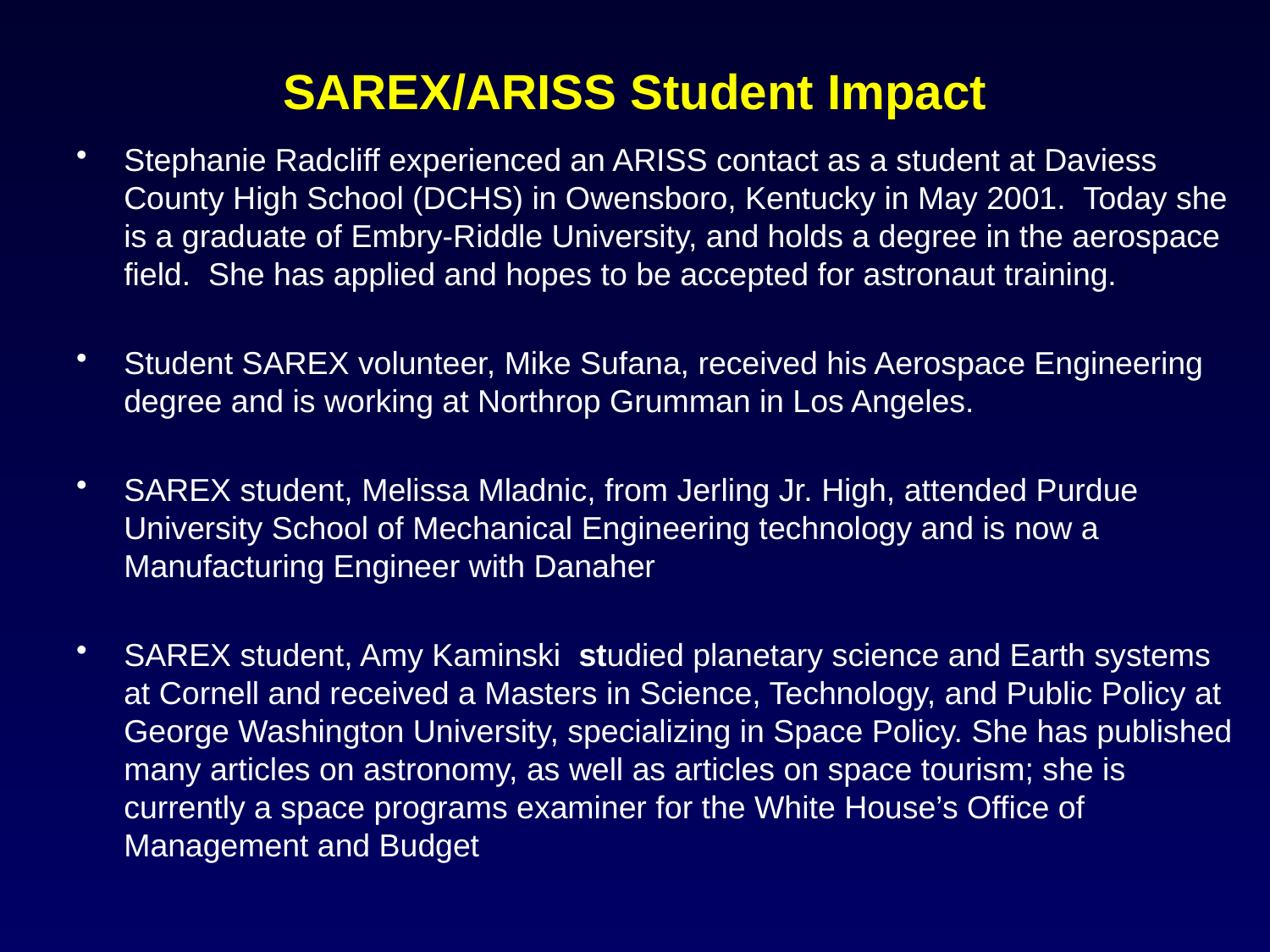

# SAREX/ARISS Student Impact
Stephanie Radcliff experienced an ARISS contact as a student at Daviess County High School (DCHS) in Owensboro, Kentucky in May 2001.  Today she is a graduate of Embry-Riddle University, and holds a degree in the aerospace field.  She has applied and hopes to be accepted for astronaut training.

Student SAREX volunteer, Mike Sufana, received his Aerospace Engineering degree and is working at Northrop Grumman in Los Angeles.

SAREX student, Melissa Mladnic, from Jerling Jr. High, attended Purdue University School of Mechanical Engineering technology and is now a Manufacturing Engineer with Danaher

SAREX student, Amy Kaminski  studied planetary science and Earth systems at Cornell and received a Masters in Science, Technology, and Public Policy at George Washington University, specializing in Space Policy. She has published many articles on astronomy, as well as articles on space tourism; she is currently a space programs examiner for the White House’s Office of Management and Budget